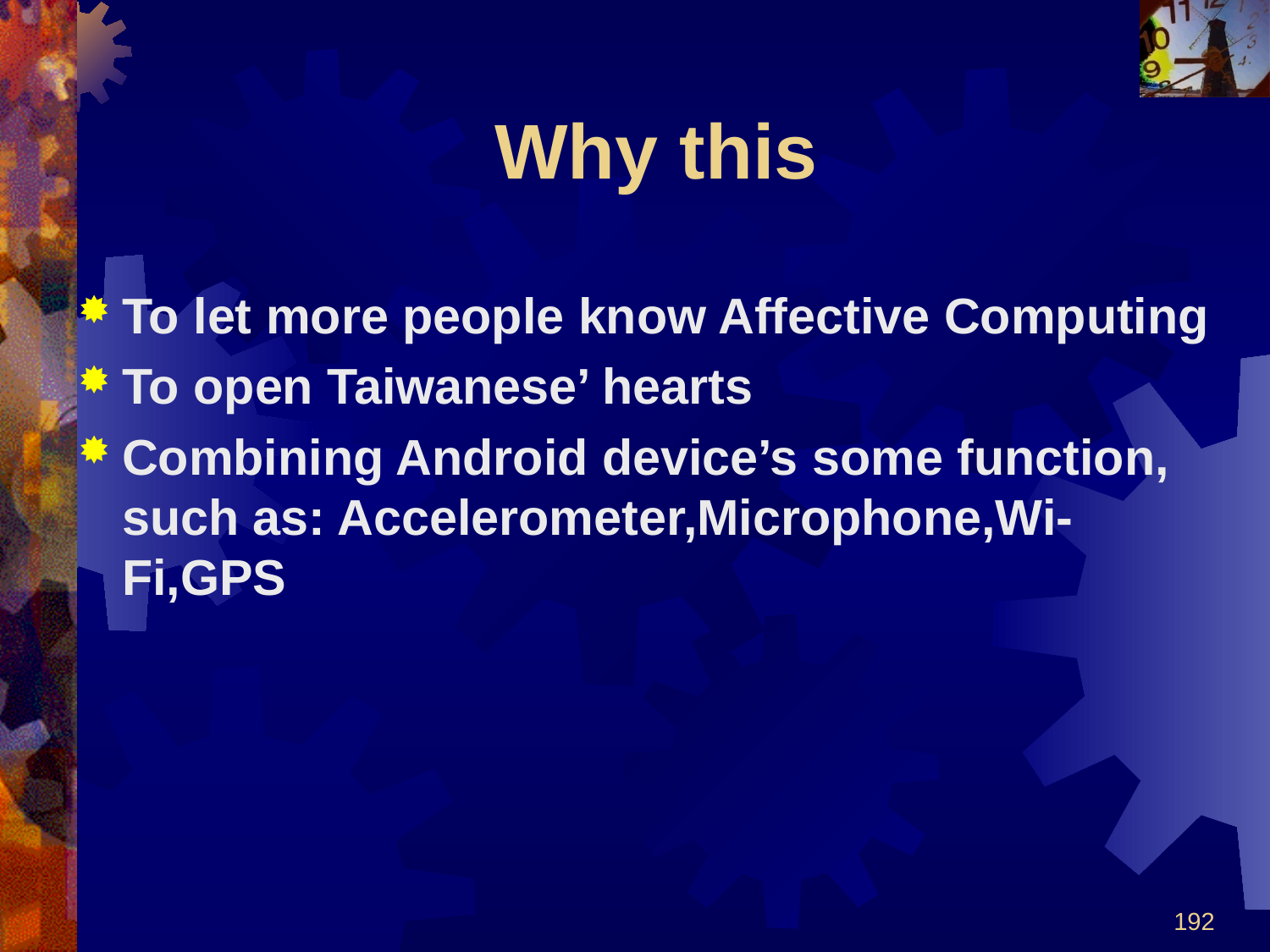

# Why this
To let more people know Affective Computing
To open Taiwanese’ hearts
Combining Android device’s some function, such as: Accelerometer,Microphone,Wi-Fi,GPS

192